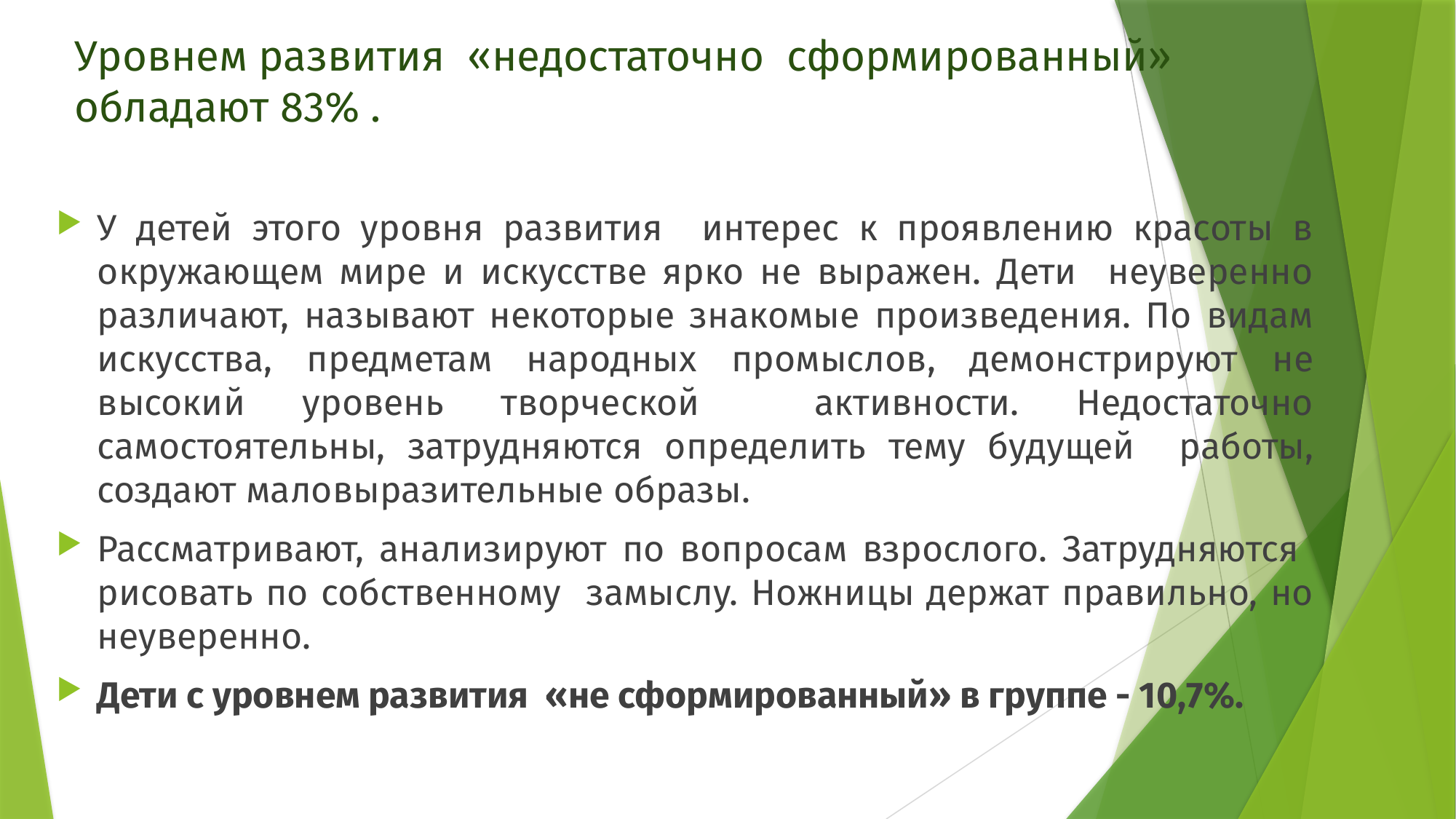

# Уровнем развития  «недостаточно  сформированный»  обладают 83% .

У детей этого уровня развития  интерес к проявлению красоты в окружающем мире и искусстве ярко не выражен. Дети  неуверенно различают, называют некоторые знакомые произведения. По видам искусства, предметам народных промыслов, демонстрируют не высокий уровень творческой  активности. Недостаточно самостоятельны, затрудняются определить тему будущей  работы, создают маловыразительные образы.
Рассматривают, анализируют по вопросам взрослого. Затрудняются  рисовать по собственному  замыслу. Ножницы держат правильно, но неуверенно.
Дети с уровнем развития  «не сформированный» в группе - 10,7%.